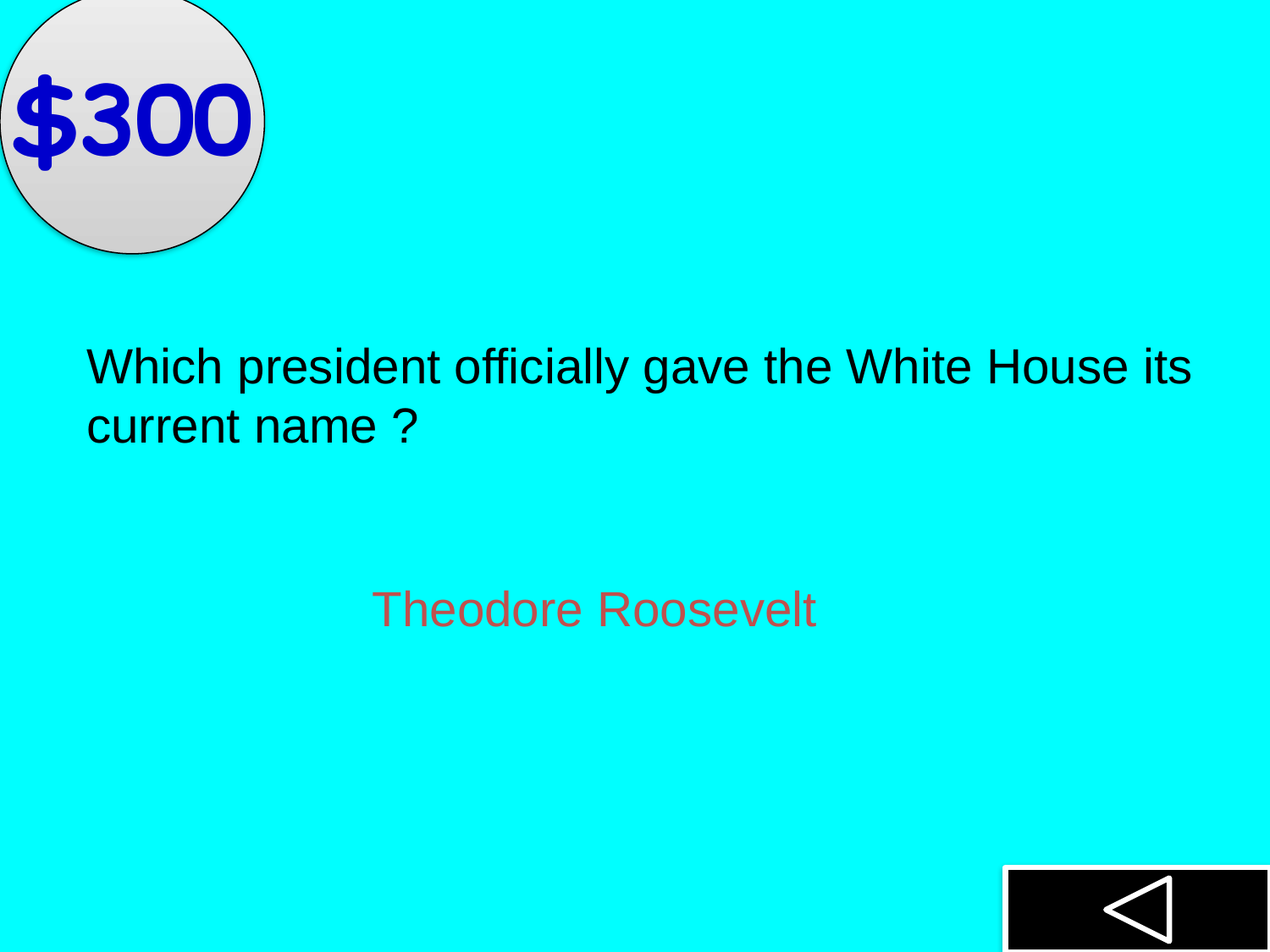

$300
Which president officially gave the White House its current name ?
Theodore Roosevelt